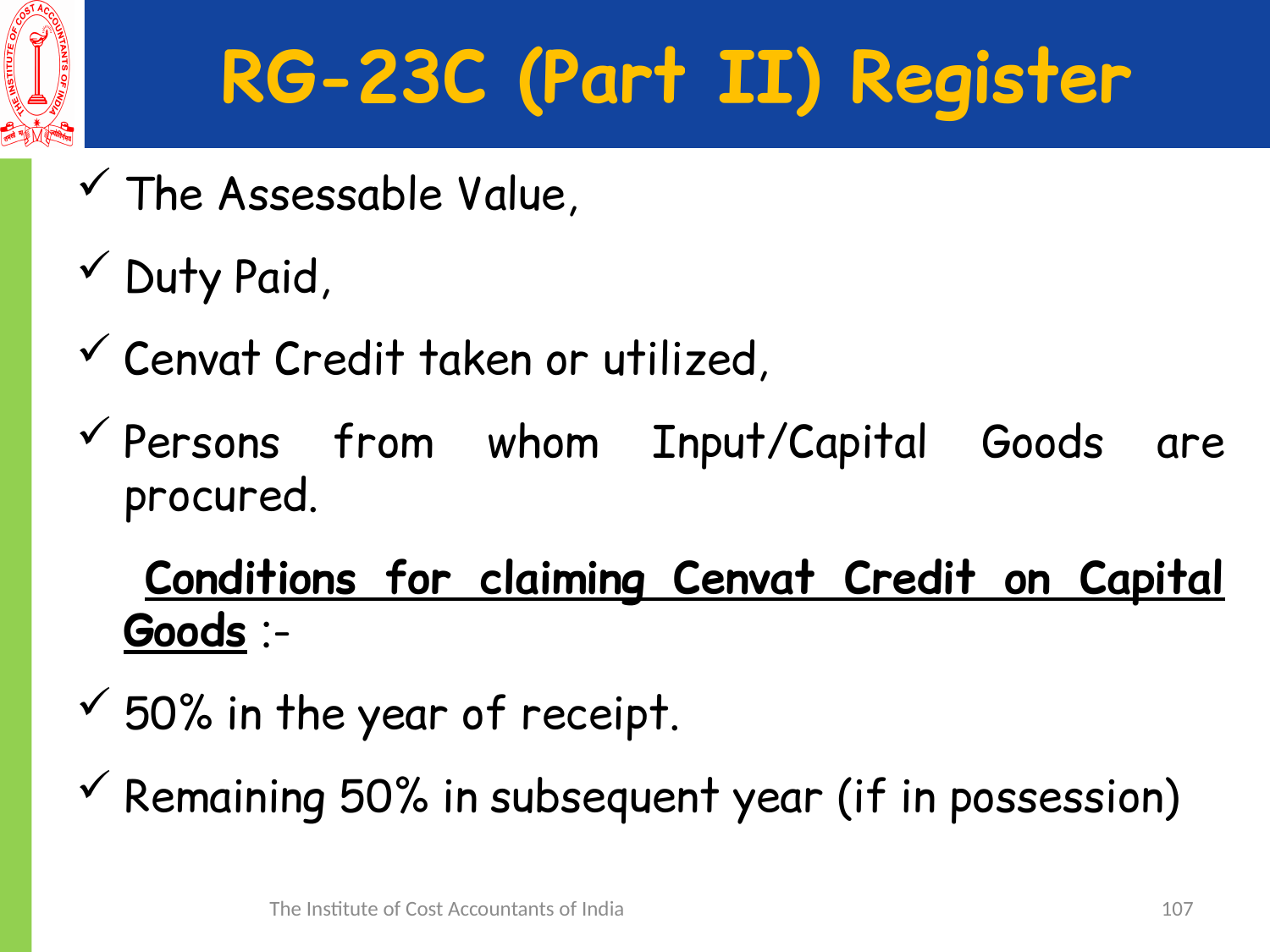

# RG-23C (Part II) Register
The Assessable Value,
Duty Paid,
Cenvat Credit taken or utilized,
Persons from whom Input/Capital Goods are procured.
   Conditions for claiming Cenvat Credit on Capital Goods :-
50% in the year of receipt.
Remaining 50% in subsequent year (if in possession)

The Institute of Cost Accountants of India
107